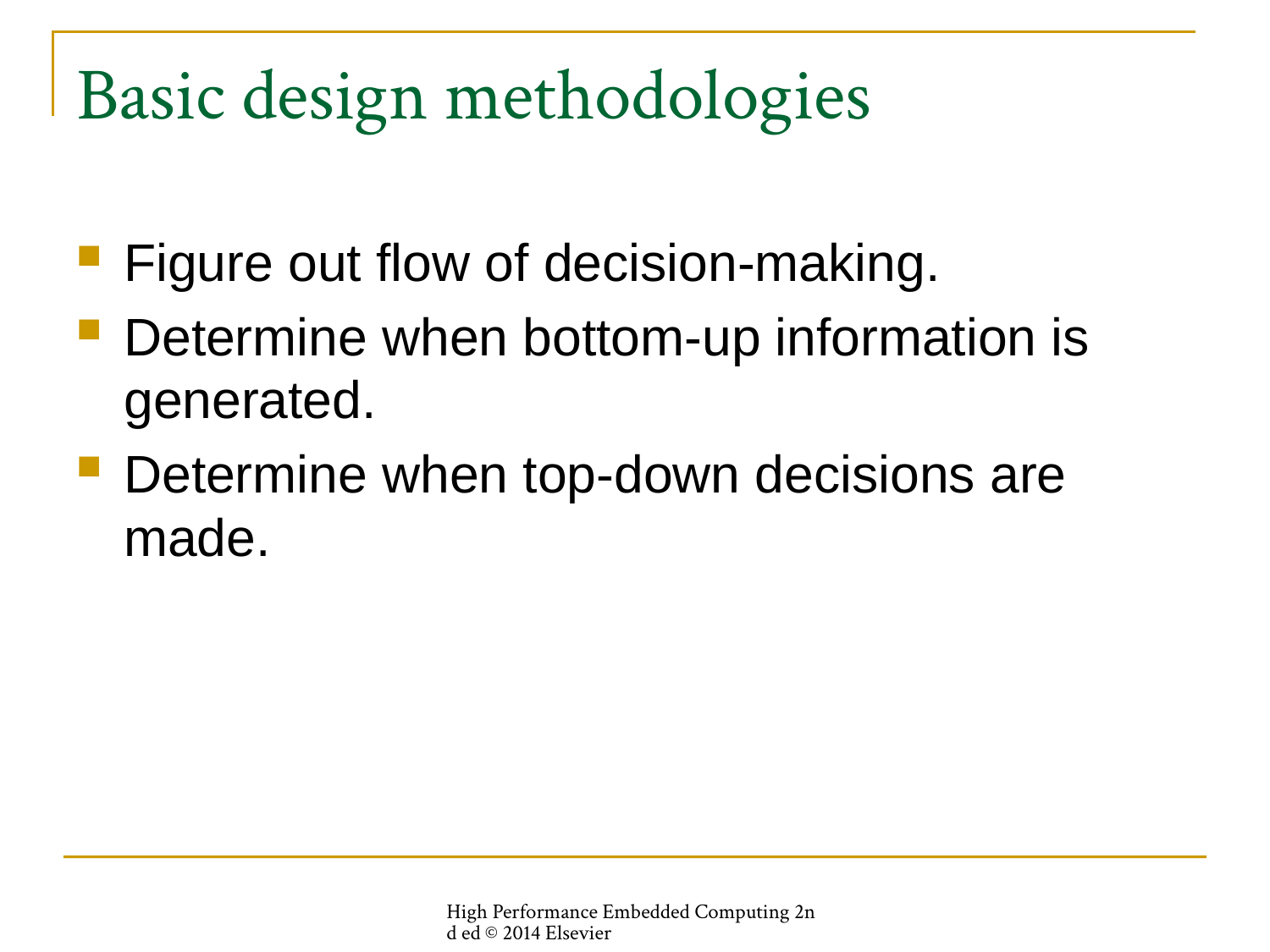

# Basic design methodologies
Figure out flow of decision-making.
Determine when bottom-up information is generated.
Determine when top-down decisions are made.
High Performance Embedded Computing 2nd ed © 2014 Elsevier